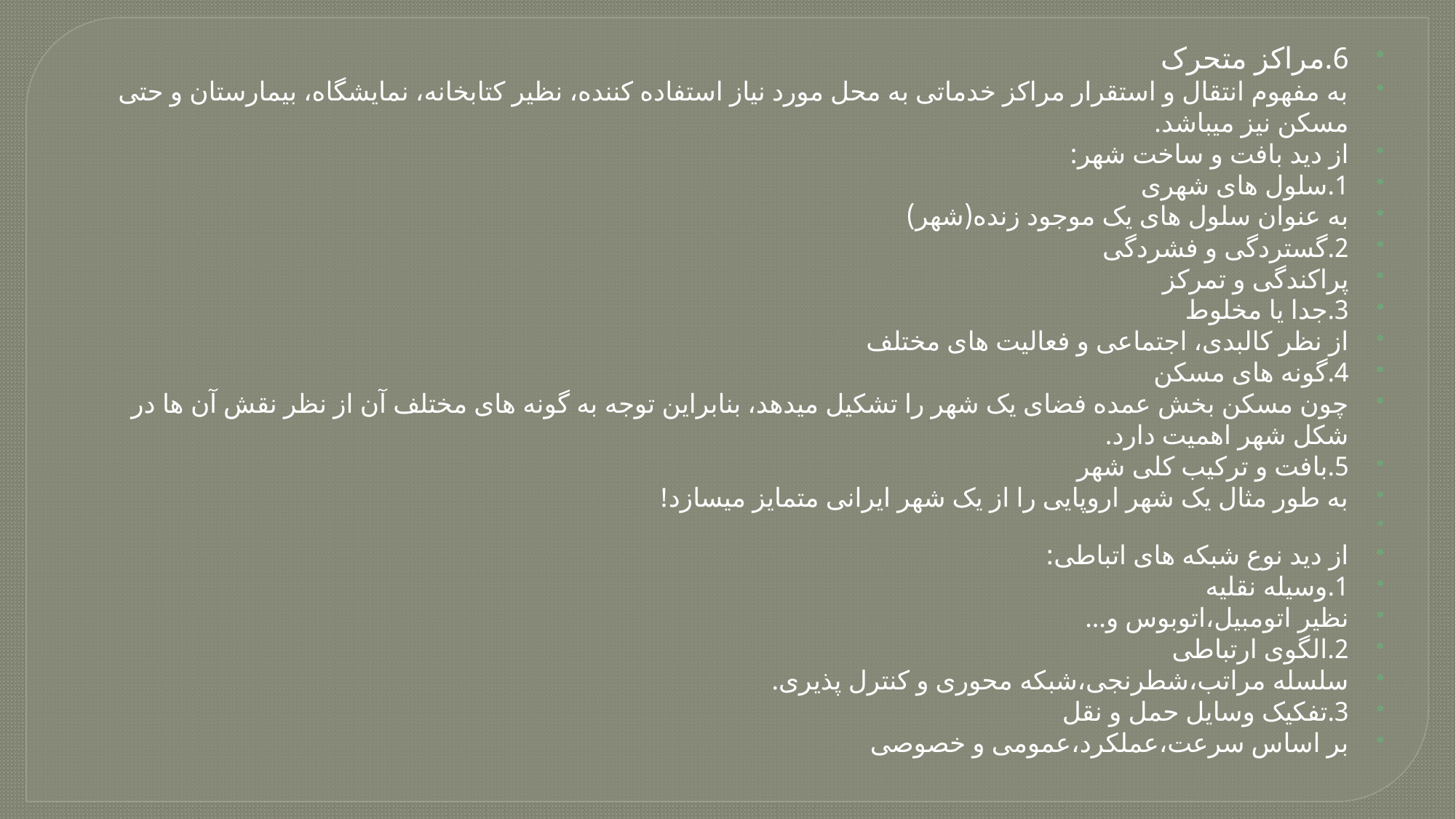

6.مراکز متحرک
به مفهوم انتقال و استقرار مراکز خدماتی به محل مورد نیاز استفاده کننده، نظیر کتابخانه، نمایشگاه، بیمارستان و حتی مسکن نیز میباشد.
از دید بافت و ساخت شهر:
1.سلول های شهری
به عنوان سلول های یک موجود زنده(شهر)
2.گستردگی و فشردگی
پراکندگی و تمرکز
3.جدا یا مخلوط
از نظر کالبدی، اجتماعی و فعالیت های مختلف
4.گونه های مسکن
چون مسکن بخش عمده فضای یک شهر را تشکیل میدهد، بنابراین توجه به گونه های مختلف آن از نظر نقش آن ها در شکل شهر اهمیت دارد.
5.بافت و ترکیب کلی شهر
به طور مثال یک شهر اروپایی را از یک شهر ایرانی متمایز میسازد!

از دید نوع شبکه های اتباطی:
1.وسیله نقلیه
نظیر اتومبیل،اتوبوس و...
2.الگوی ارتباطی
سلسله مراتب،شطرنجی،شبکه محوری و کنترل پذیری.
3.تفکیک وسایل حمل و نقل
بر اساس سرعت،عملکرد،عمومی و خصوصی